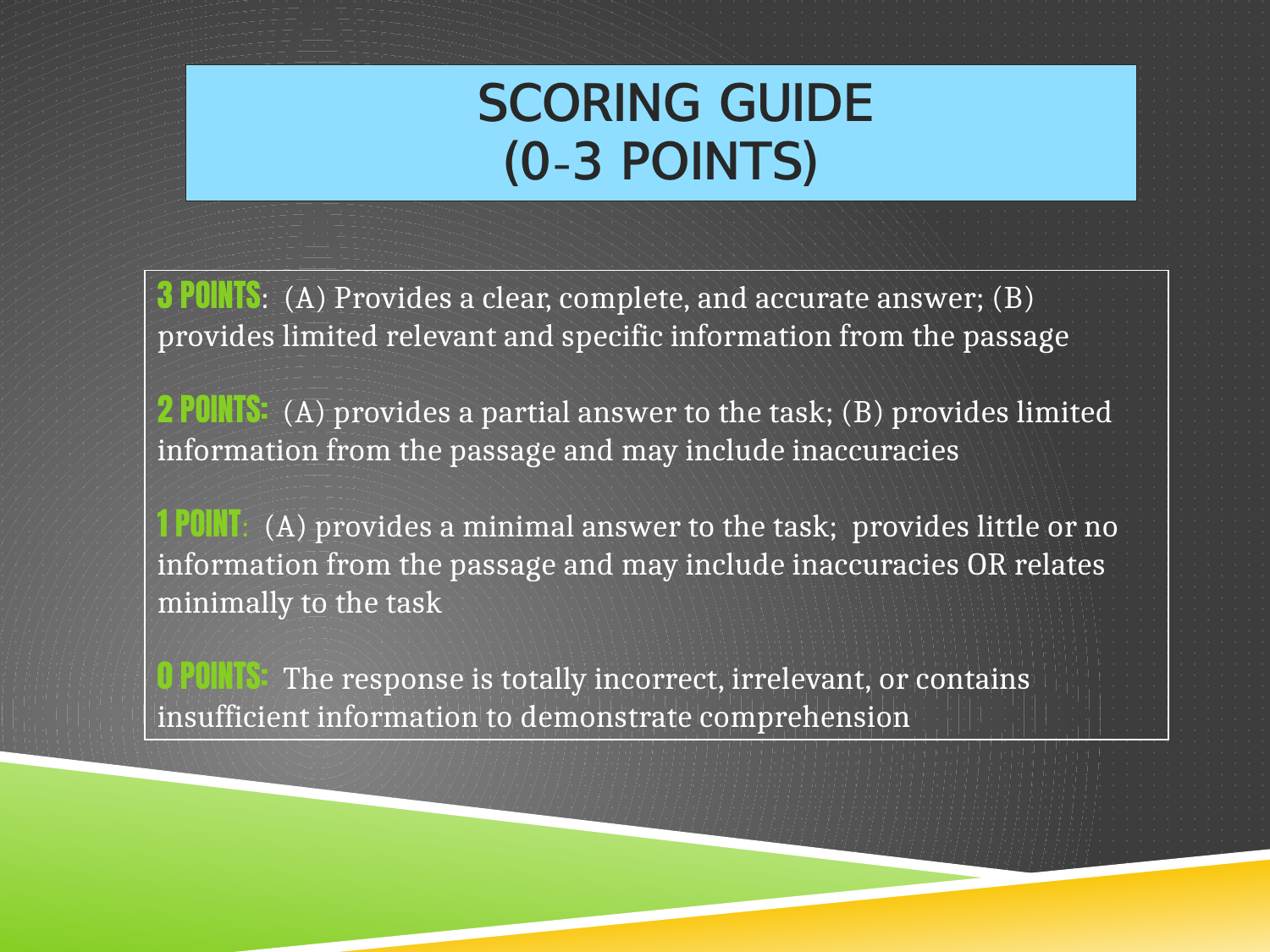

SCORING GUIDE
(0-3 POINTS)
3 POINTS:  (A) Provides a clear, complete, and accurate answer; (B) provides limited relevant and specific information from the passage

2 POINTS:  (A) provides a partial answer to the task; (B) provides limited information from the passage and may include inaccuracies

1 POINT:  (A) provides a minimal answer to the task;  provides little or no information from the passage and may include inaccuracies OR relates minimally to the task

0 POINTS:  The response is totally incorrect, irrelevant, or contains insufficient information to demonstrate comprehension